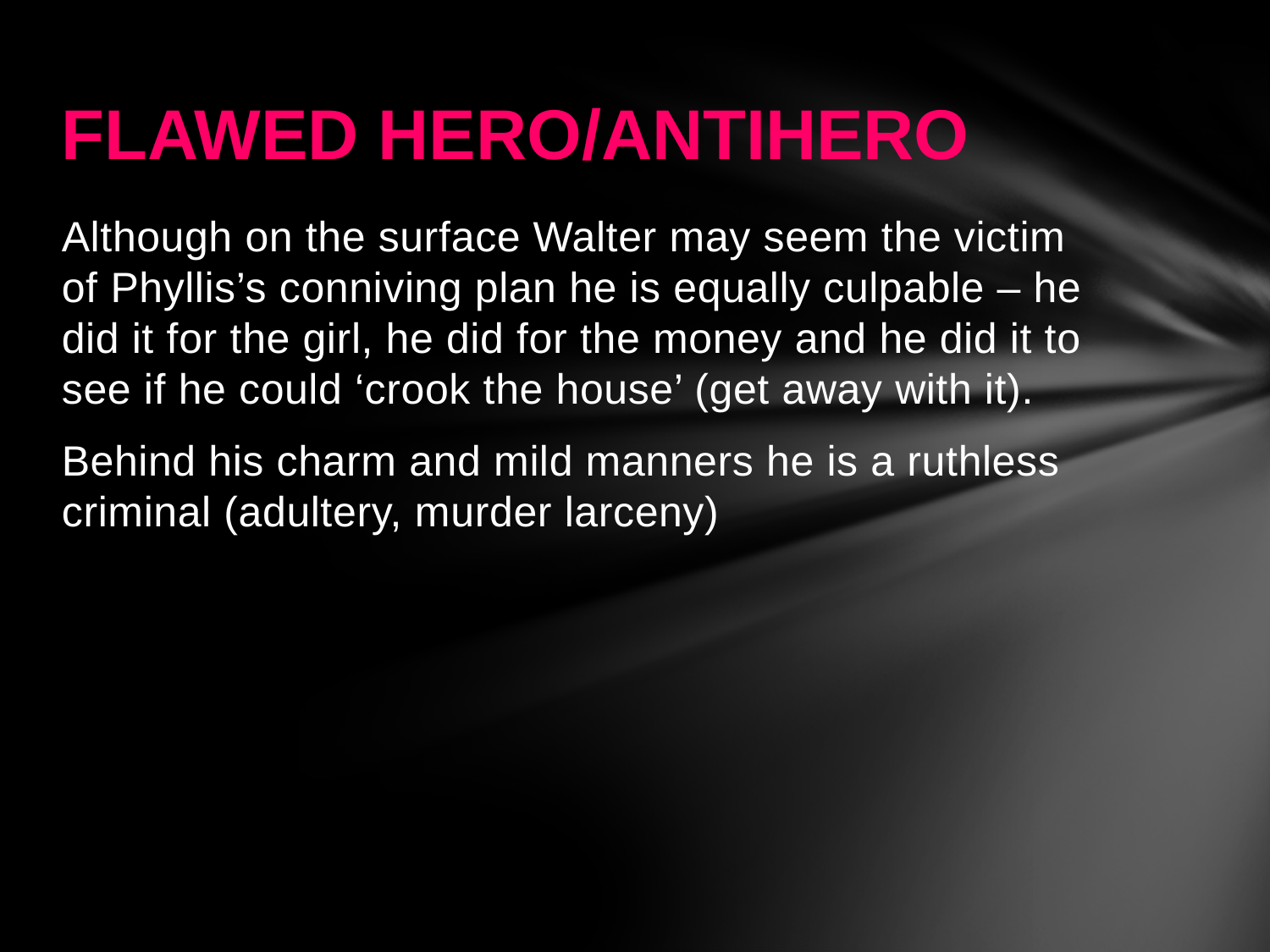

# FLAWED HERO/ANTIHERO
Although on the surface Walter may seem the victim of Phyllis’s conniving plan he is equally culpable – he did it for the girl, he did for the money and he did it to see if he could ‘crook the house’ (get away with it).
Behind his charm and mild manners he is a ruthless criminal (adultery, murder larceny)